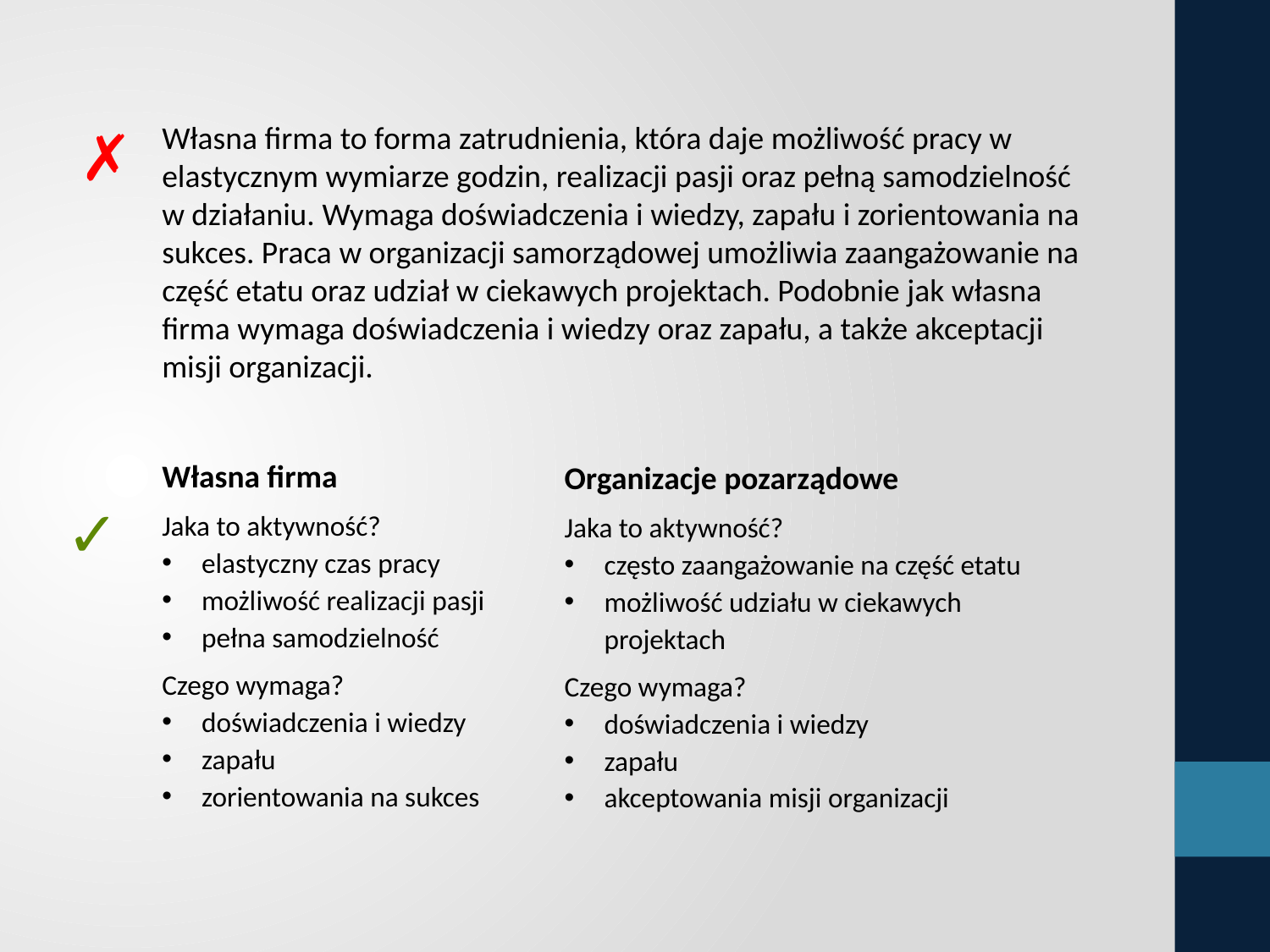

✗
Własna firma to forma zatrudnienia, która daje możliwość pracy w elastycznym wymiarze godzin, realizacji pasji oraz pełną samodzielność w działaniu. Wymaga doświadczenia i wiedzy, zapału i zorientowania na sukces. Praca w organizacji samorządowej umożliwia zaangażowanie na część etatu oraz udział w ciekawych projektach. Podobnie jak własna firma wymaga doświadczenia i wiedzy oraz zapału, a także akceptacji misji organizacji.
Własna firma
Jaka to aktywność?
elastyczny czas pracy
możliwość realizacji pasji
pełna samodzielność
Czego wymaga?
doświadczenia i wiedzy
zapału
zorientowania na sukces
Organizacje pozarządowe
Jaka to aktywność?
często zaangażowanie na część etatu
możliwość udziału w ciekawych projektach
Czego wymaga?
doświadczenia i wiedzy
zapału
akceptowania misji organizacji
✓